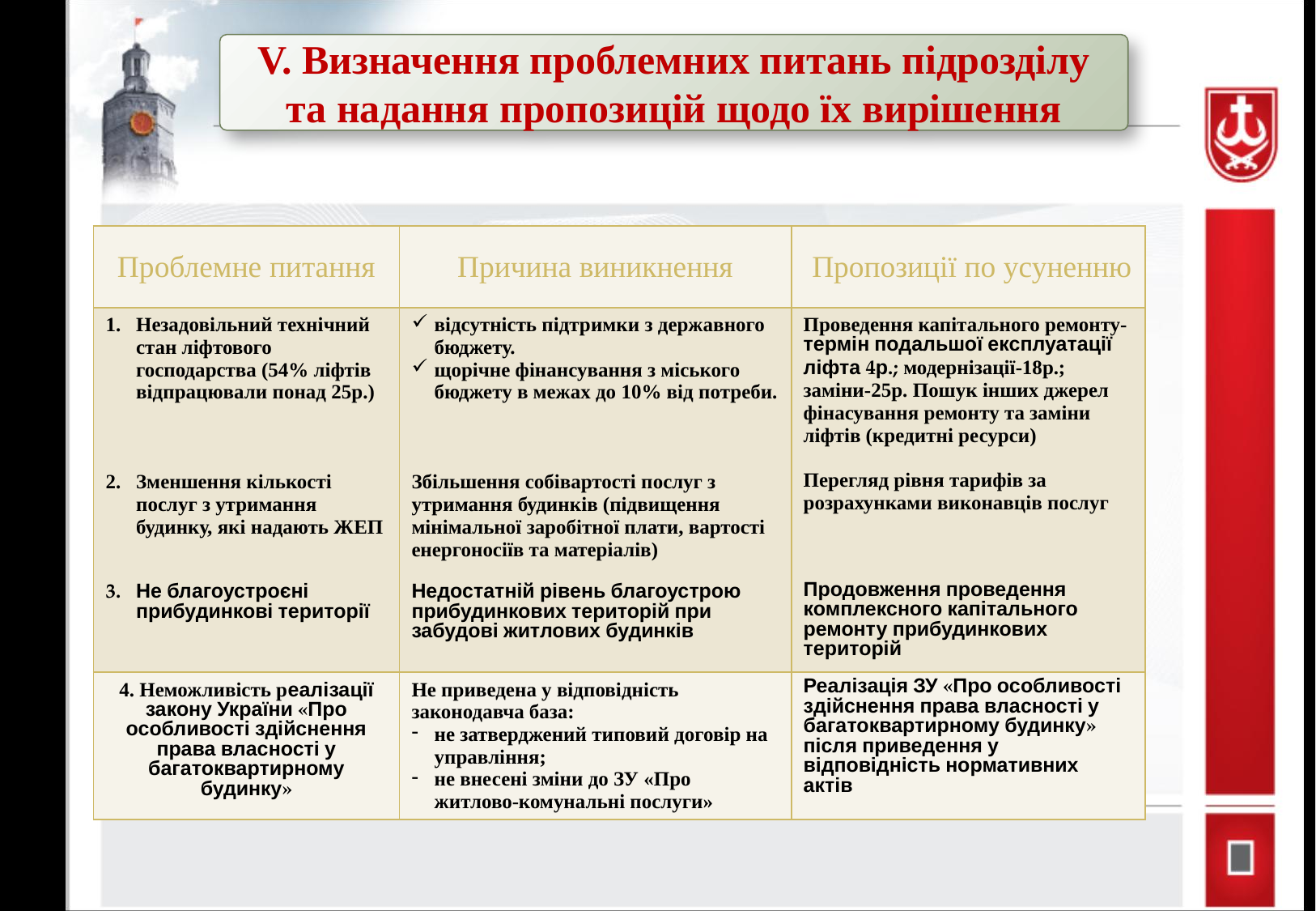

V. Визначення проблемних питань підрозділу та надання пропозицій щодо їх вирішення
| Проблемне питання | Причина виникнення | Пропозиції по усуненню |
| --- | --- | --- |
| Незадовільний технічний стан ліфтового господарства (54% ліфтів відпрацювали понад 25р.) Зменшення кількості послуг з утримання будинку, які надають ЖЕП Не благоустроєні прибудинкові території | відсутність підтримки з державного бюджету. щорічне фінансування з міського бюджету в межах до 10% від потреби. Збільшення собівартості послуг з утримання будинків (підвищення мінімальної заробітної плати, вартості енергоносіїв та матеріалів) Недостатній рівень благоустрою прибудинкових територій при забудові житлових будинків | Проведення капітального ремонту-термін подальшої експлуатації ліфта 4р.; модернізації-18р.; заміни-25р. Пошук інших джерел фінасування ремонту та заміни ліфтів (кредитні ресурси) Перегляд рівня тарифів за розрахунками виконавців послуг Продовження проведення комплексного капітального ремонту прибудинкових територій |
| 4. Неможливість реалізації закону України «Про особливості здійснення права власності у багатоквартирному будинку» | Не приведена у відповідність законодавча база: не затверджений типовий договір на управління; не внесені зміни до ЗУ «Про житлово-комунальні послуги» | Реалізація ЗУ «Про особливості здійснення права власності у багатоквартирному будинку» після приведення у відповідність нормативних актів |